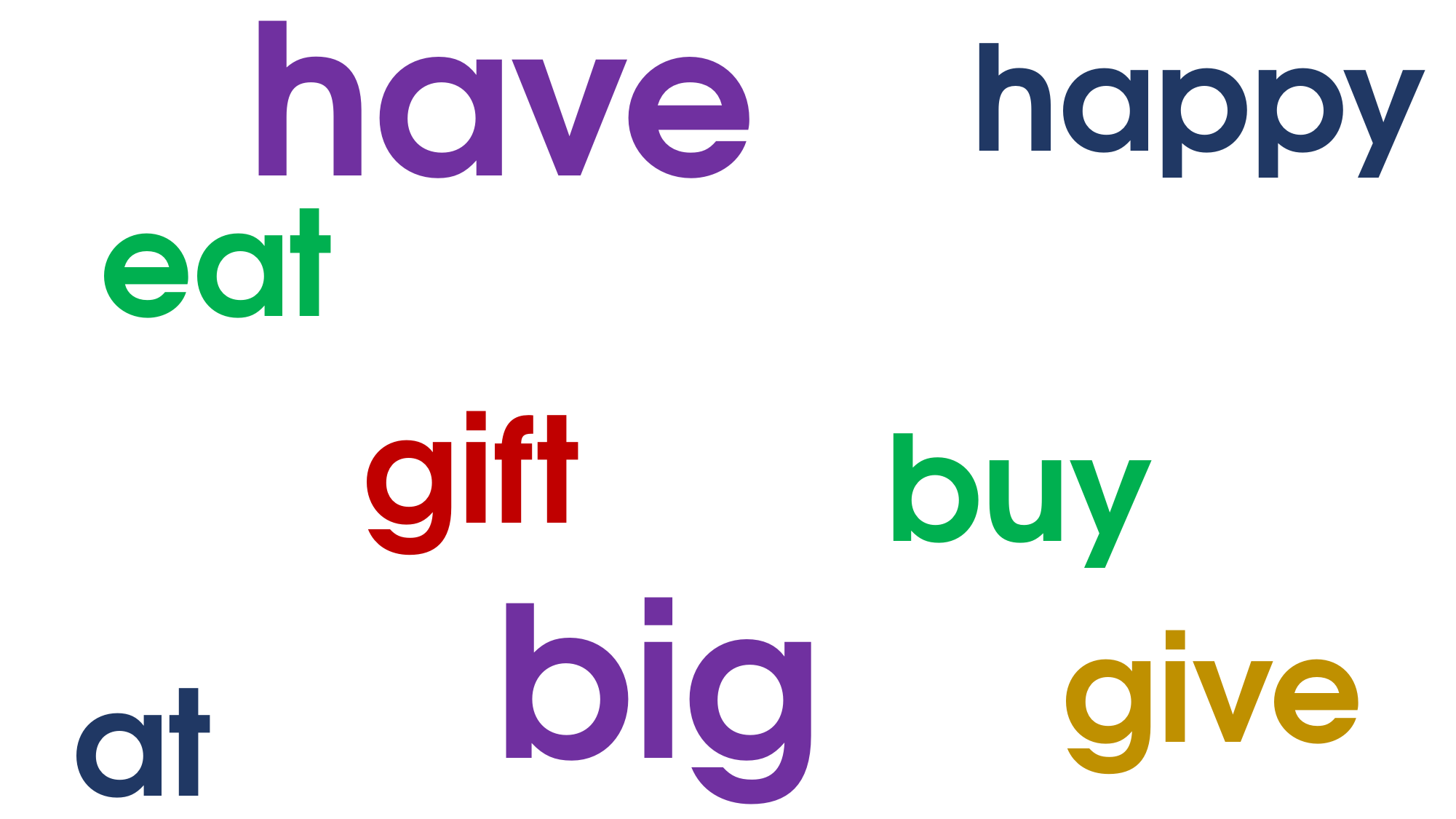

happy
have
eat
gift
buy
big
give
at